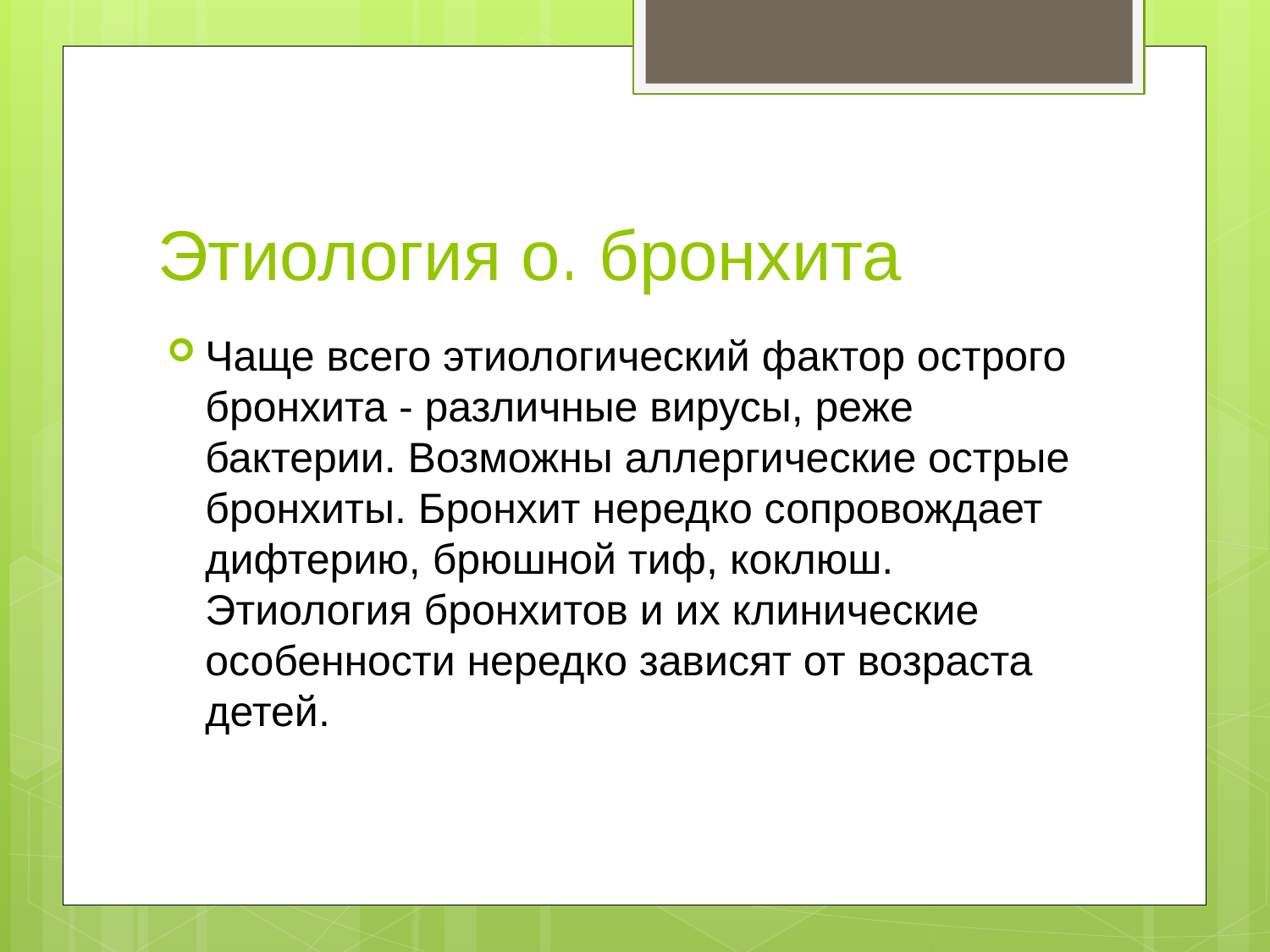

# Этиология о. бронхита
Чаще всего этиологический фактор острого бронхита - различные вирусы, реже бактерии. Возможны аллергические острые бронхиты. Бронхит нередко сопровождает дифтерию, брюшной тиф, коклюш. Этиология бронхитов и их клинические особенности нередко зависят от возраста детей.